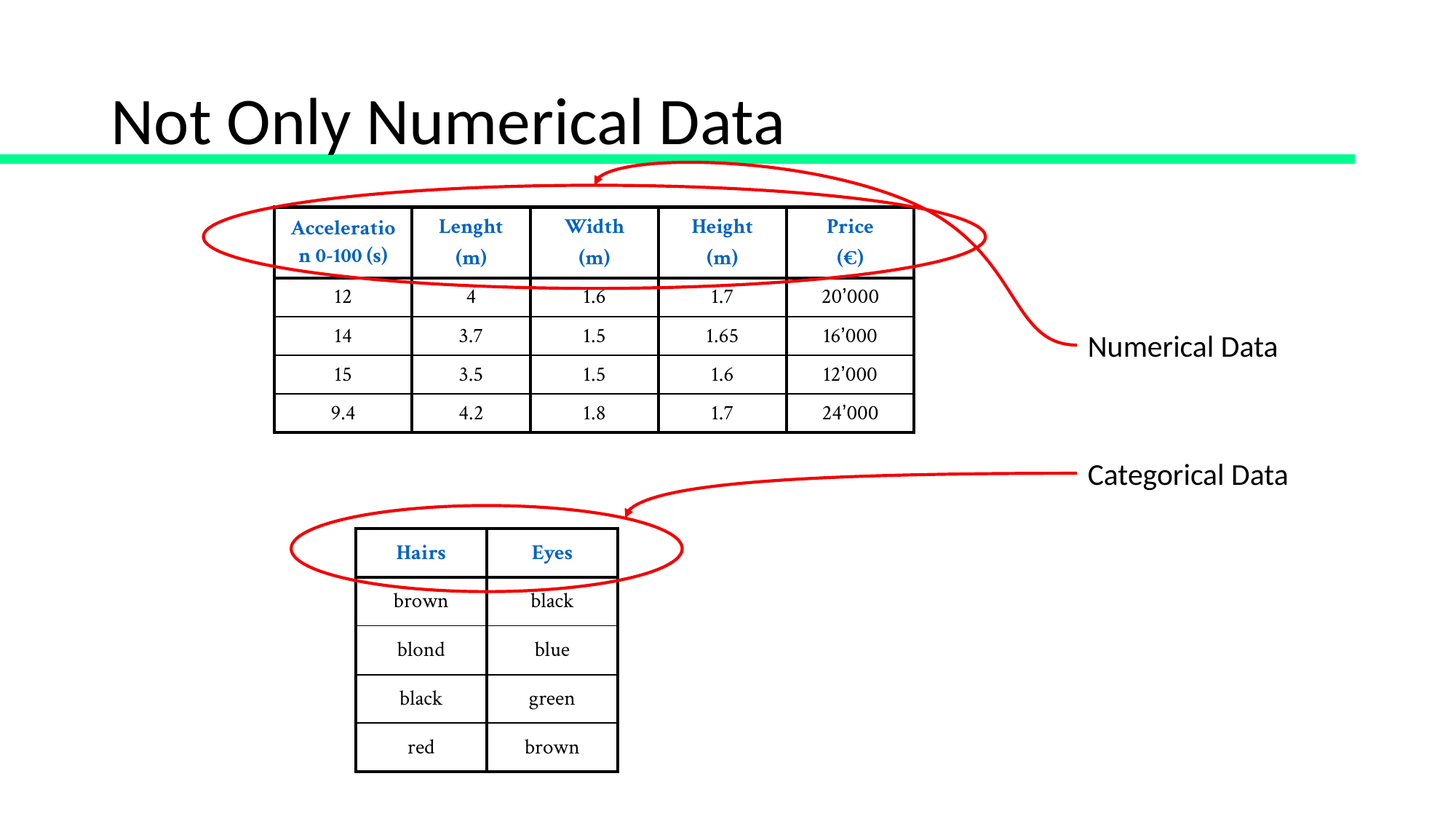

# Not Only Numerical Data

| Acceleration 0-100 (s) | Lenght (m) | Width (m) | Height (m) | Price (€) |
| --- | --- | --- | --- | --- |
| 12 | 4 | 1.6 | 1.7 | 20’000 |
| 14 | 3.7 | 1.5 | 1.65 | 16’000 |
| 15 | 3.5 | 1.5 | 1.6 | 12’000 |
| 9.4 | 4.2 | 1.8 | 1.7 | 24’000 |
Numerical Data
Categorical Data

| Hairs | Eyes |
| --- | --- |
| brown | black |
| blond | blue |
| black | green |
| red | brown |